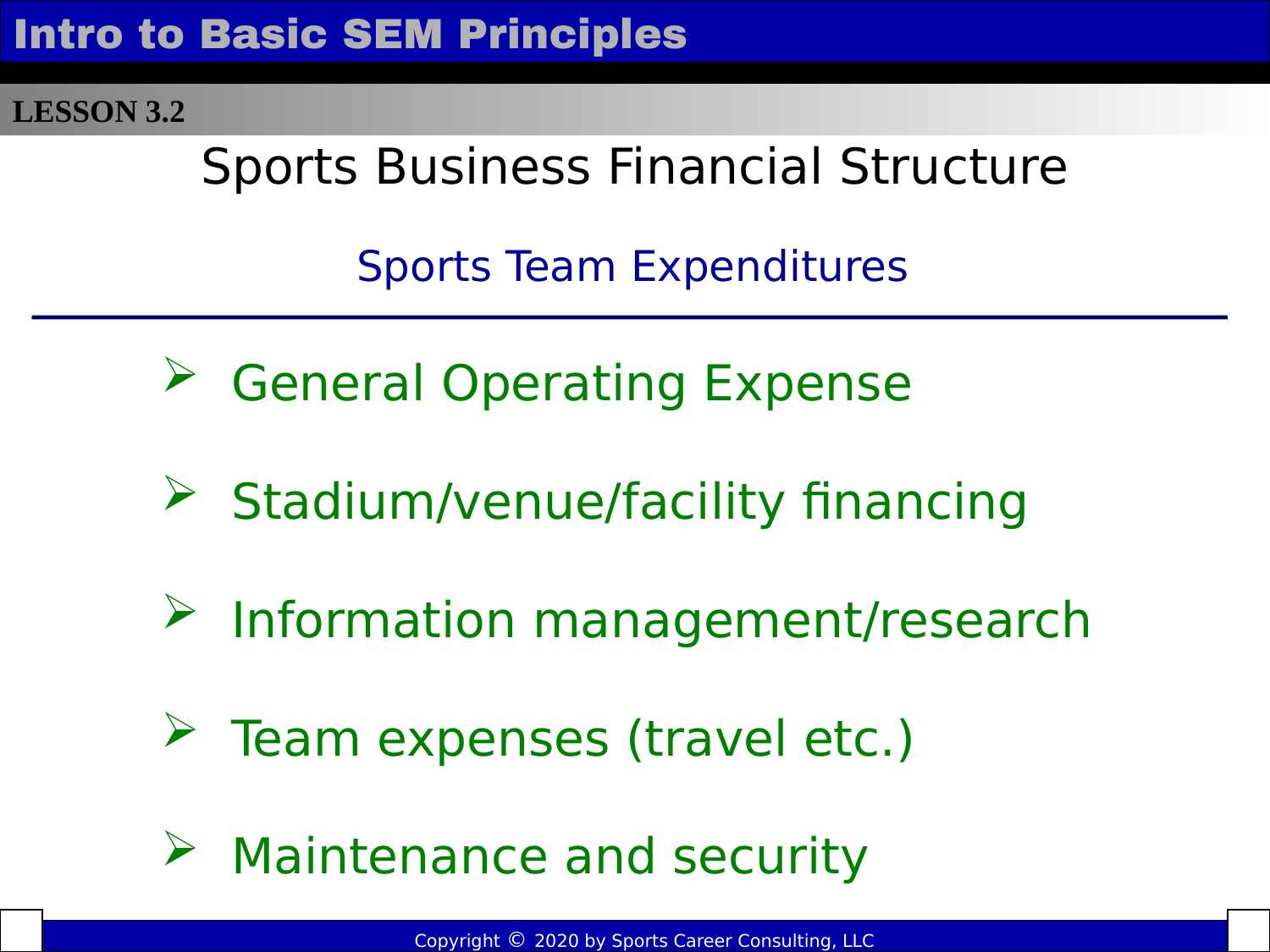

Intro to Basic SEM Principles
LESSON 3.2
Sports Business Financial Structure
Sports Team Expenditures

  General Operating Expense

  Stadium/venue/facility financing

  Information management/research

  Team expenses (travel etc.)

  Maintenance and security

Copyright © 2020 by Sports Career Consulting, LLC